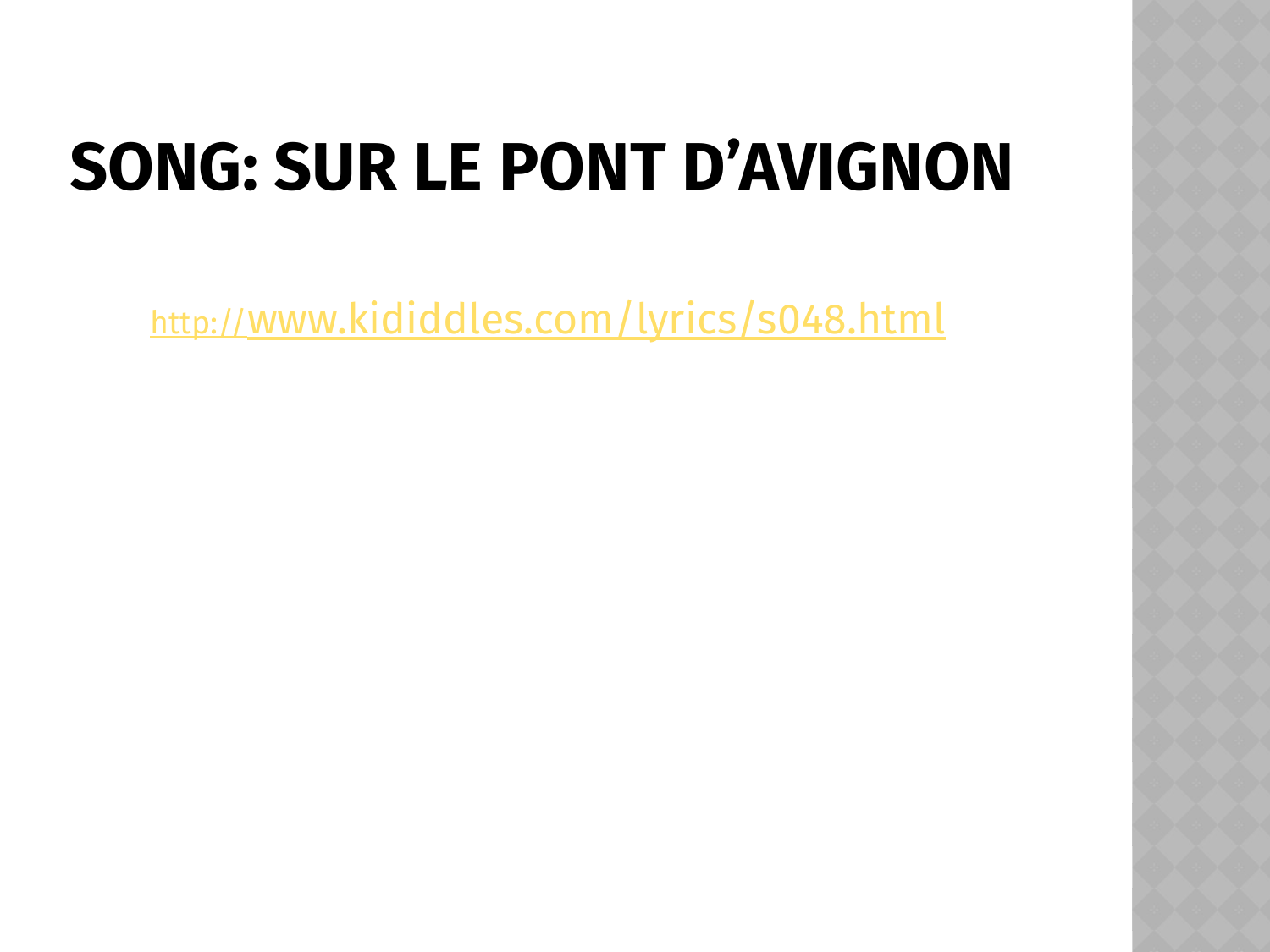

# Song: Sur le pont d’avignon
http://www.kididdles.com/lyrics/s048.html